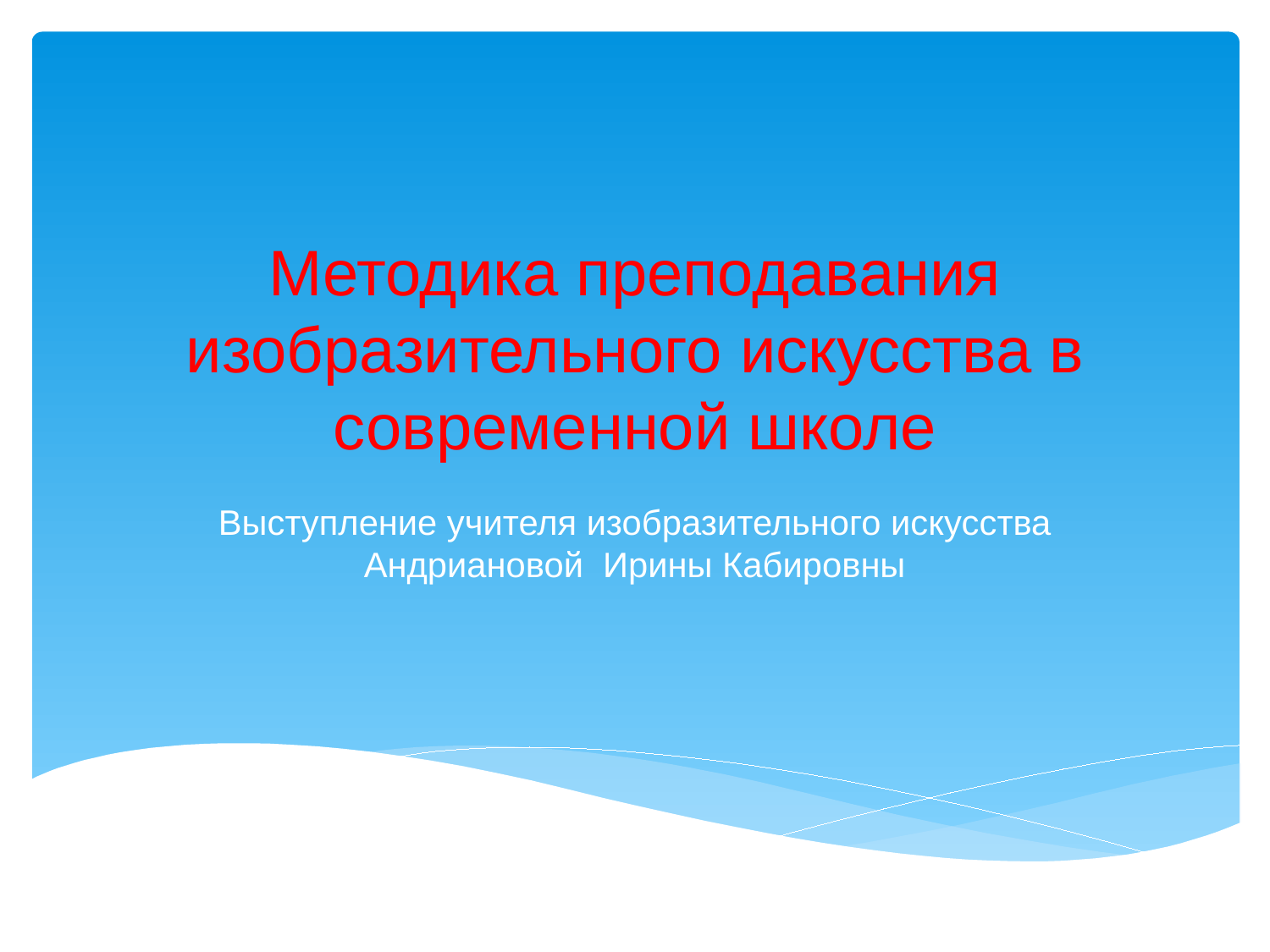

# Методика преподавания изобразительного искусства в современной школе
Выступление учителя изобразительного искусства Андриановой  Ирины Кабировны